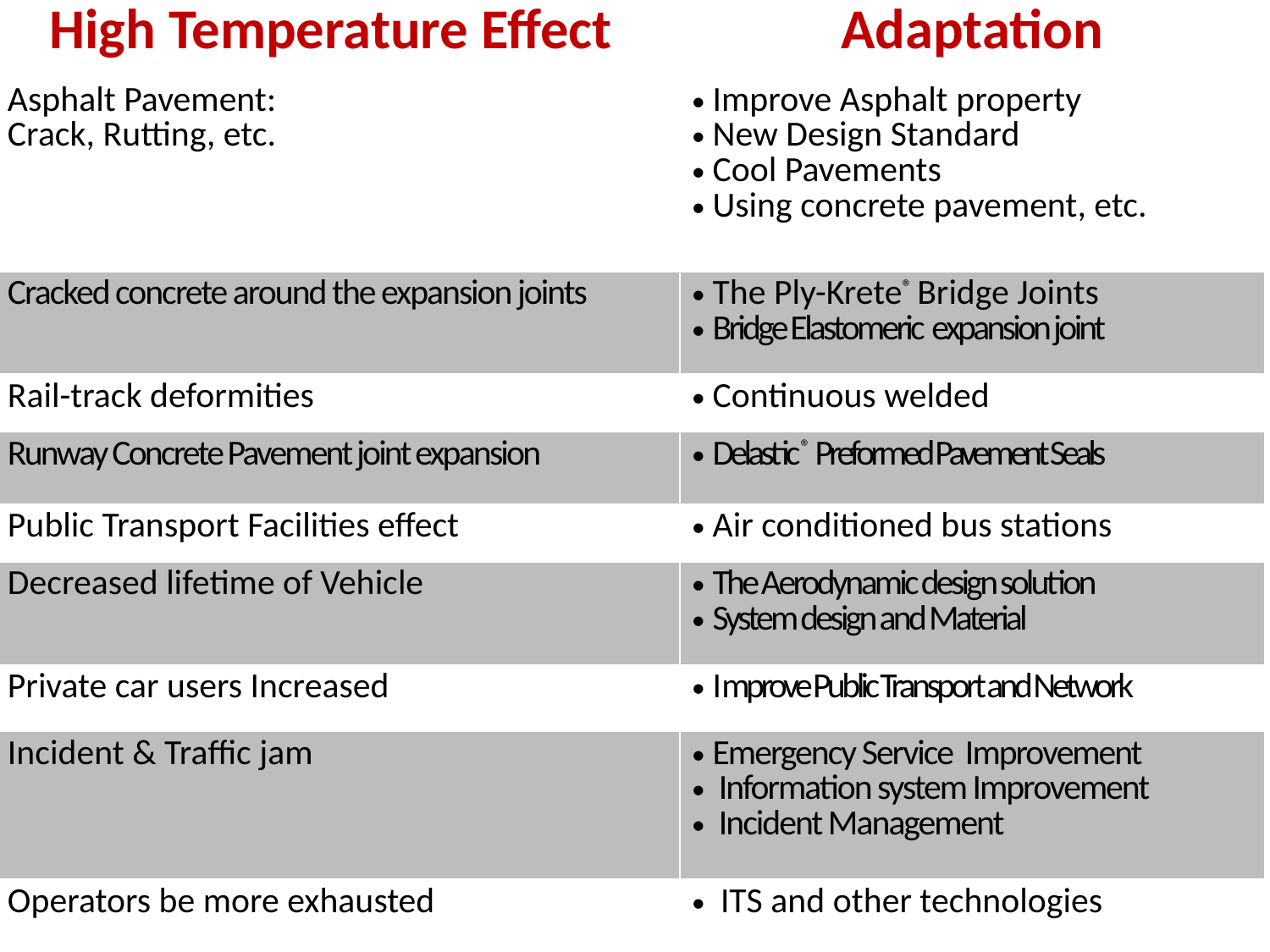

| High Temperature Effect | Adaptation |
| --- | --- |
| Asphalt Pavement: Crack, Rutting, etc. | Improve Asphalt property New Design Standard Cool Pavements Using concrete pavement, etc. |
| Cracked concrete around the expansion joints | The Ply-Krete® Bridge Joints Bridge Elastomeric expansion joint |
| Rail-track deformities | Continuous welded |
| Runway Concrete Pavement joint expansion | Delastic® Preformed Pavement Seals |
| Public Transport Facilities effect | Air conditioned bus stations |
| Decreased lifetime of Vehicle | The Aerodynamic design solution System design and Material |
| Private car users Increased | I mprove Public Transport and Network |
| Incident & Traffic jam | Emergency Service Improvement Information system Improvement Incident Management |
| Operators be more exhausted | ITS and other technologies |